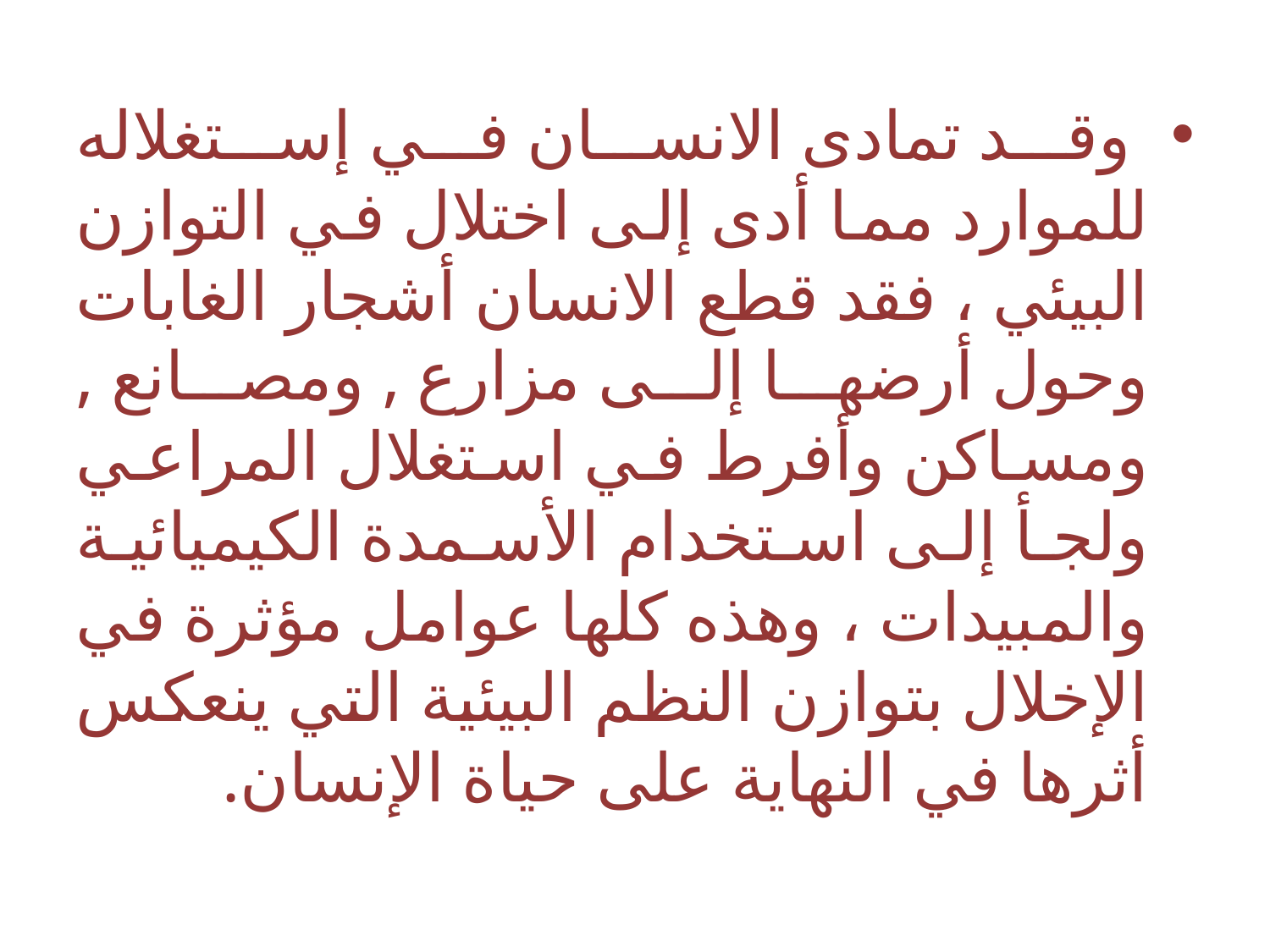

وقد تمادى الانسان في إستغلاله للموارد مما أدى إلى اختلال في التوازن البيئي ، فقد قطع الانسان أشجار الغابات وحول أرضها إلى مزارع , ومصانع , ومساكن وأفرط في استغلال المراعي ولجأ إلى استخدام الأسمدة الكيميائية والمبيدات ، وهذه كلها عوامل مؤثرة في الإخلال بتوازن النظم البيئية التي ينعكس أثرها في النهاية على حياة الإنسان.